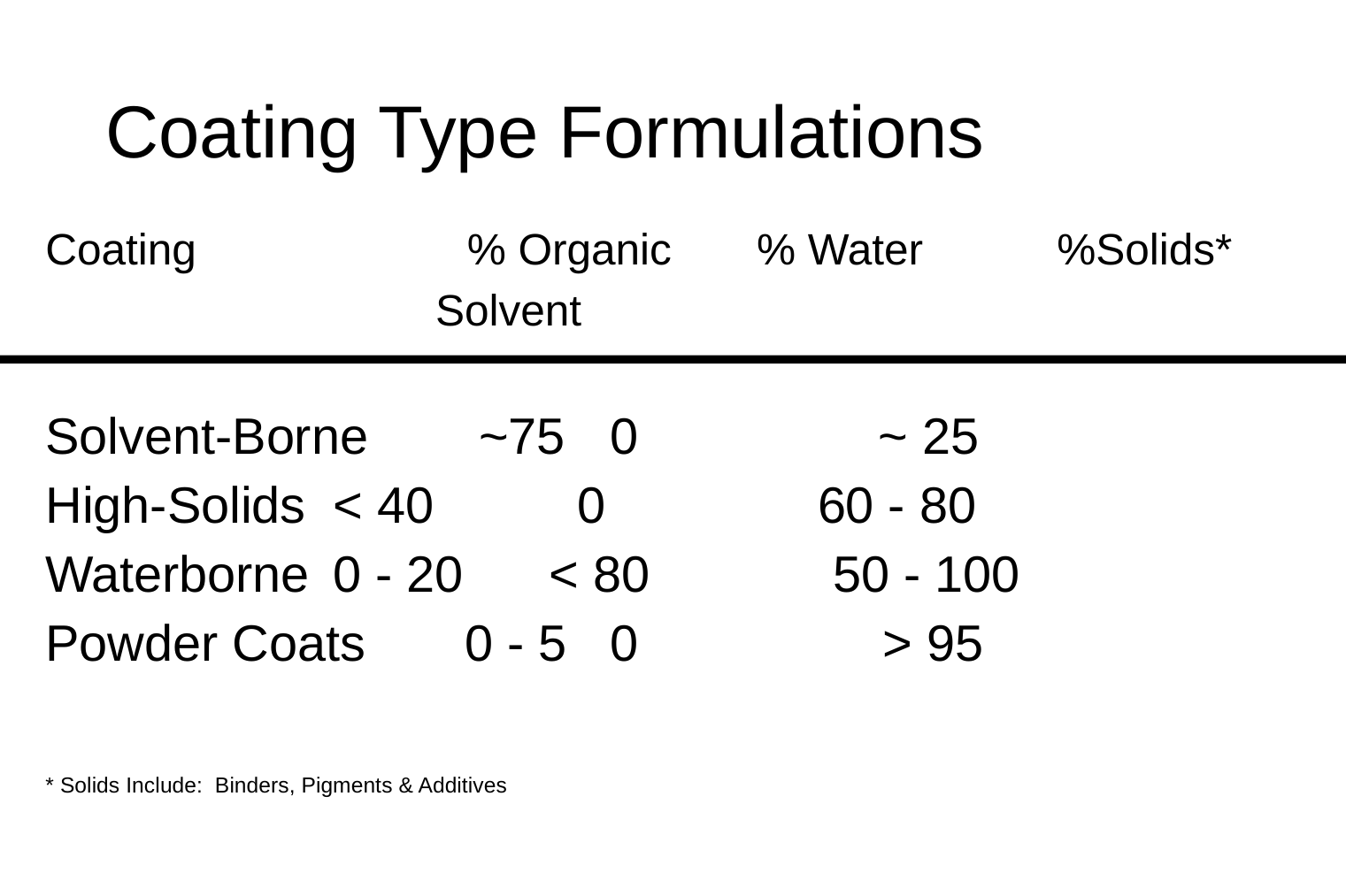

# Coating Type Formulations
Coating 	           % Organic       % Water           %Solids*
	                              Solvent

Solvent-Borne	 ~75 		 0                 ~ 25
High-Solids		< 40	        0               60 - 80
Waterborne		0 - 20	      < 80             50 - 100
Powder Coats	0 - 5		 0 	           > 95

* Solids Include:  Binders, Pigments & Additives